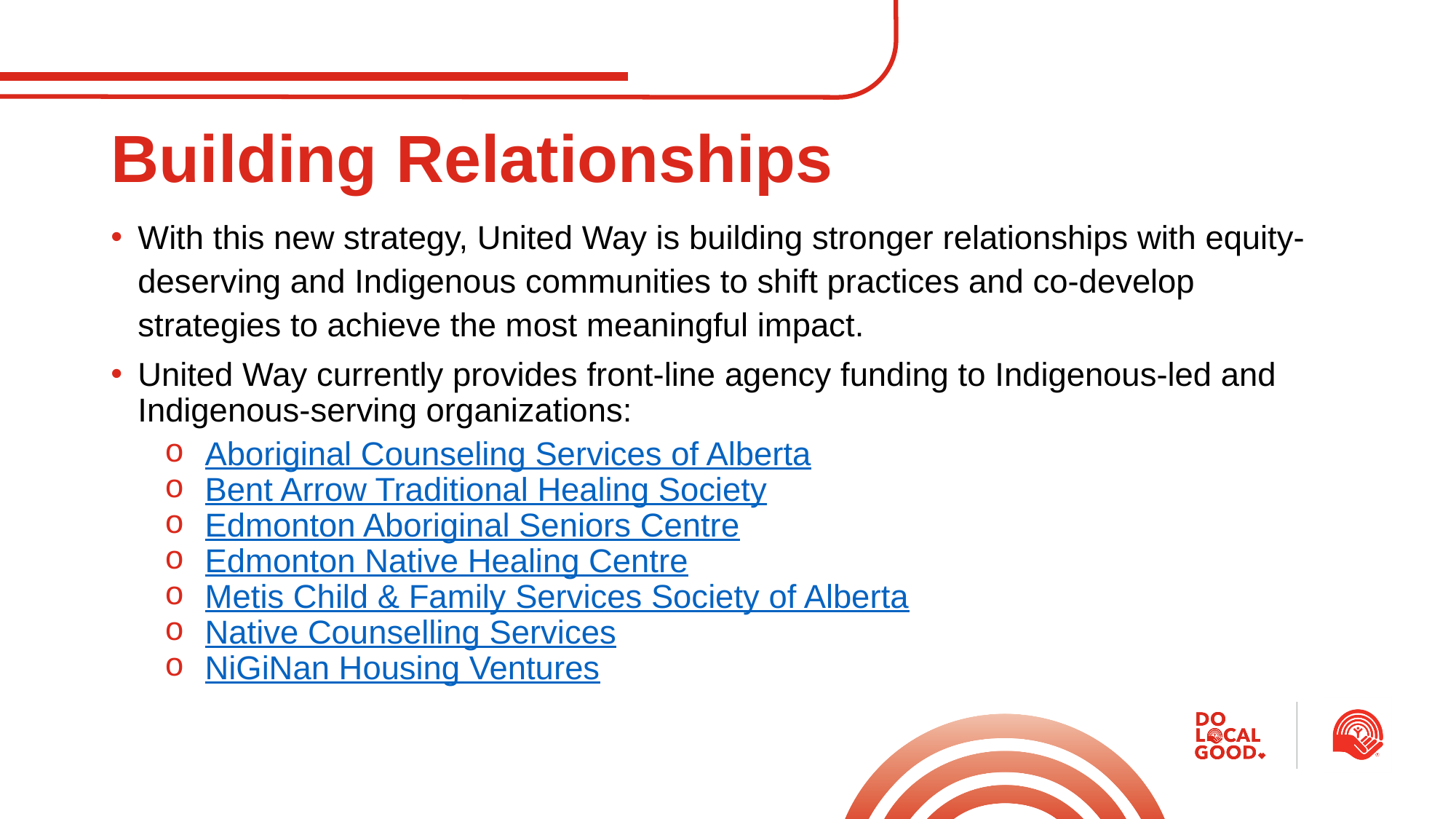

# Building Relationships
With this new strategy, United Way is building stronger relationships with equity-deserving and Indigenous communities to shift practices and co-develop strategies to achieve the most meaningful impact.
United Way currently provides front-line agency funding to Indigenous-led and Indigenous-serving organizations:
Aboriginal Counseling Services of Alberta
Bent Arrow Traditional Healing Society
Edmonton Aboriginal Seniors Centre
Edmonton Native Healing Centre
Metis Child & Family Services Society of Alberta
Native Counselling Services
NiGiNan Housing Ventures